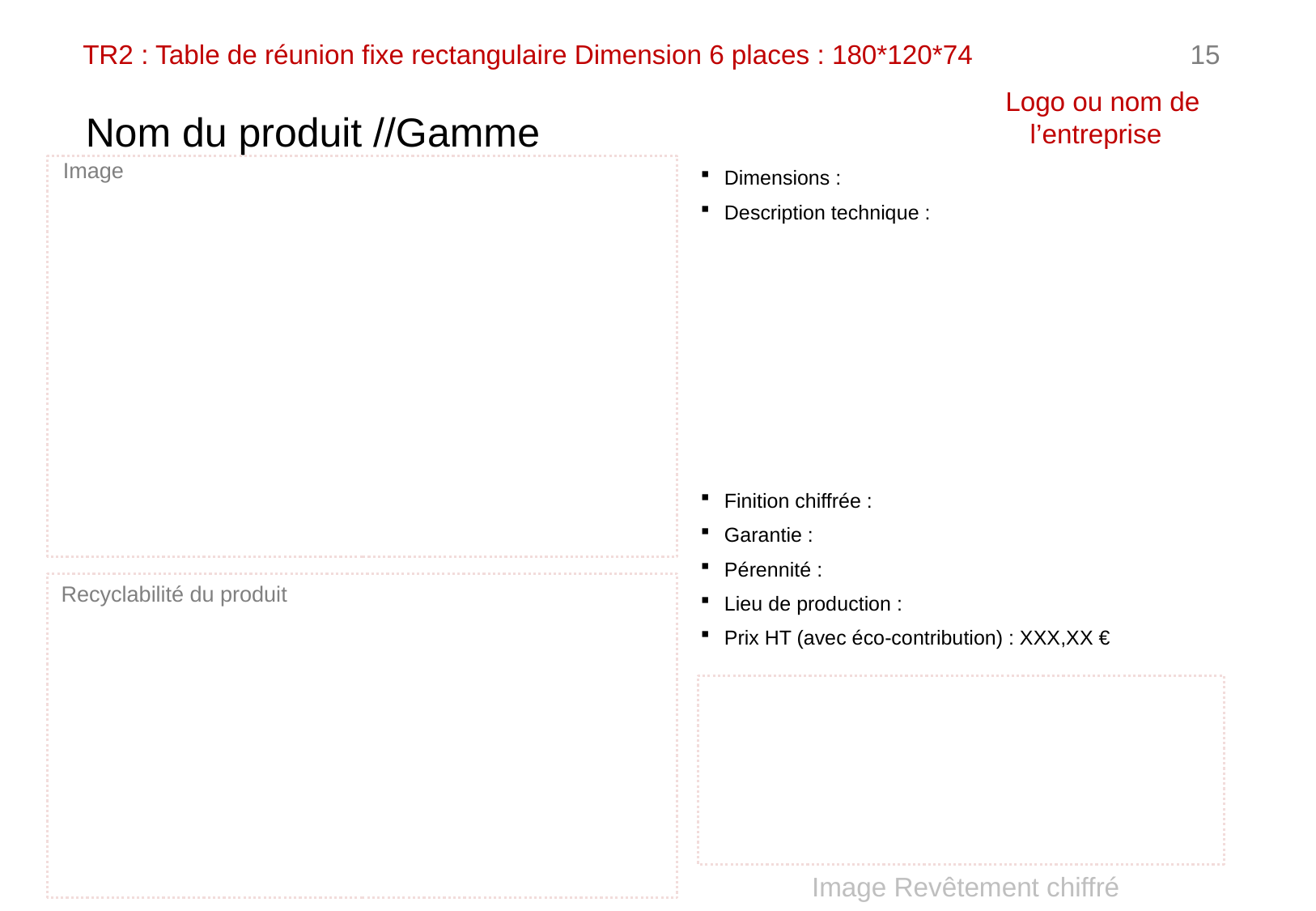

# TR2 : Table de réunion fixe rectangulaire Dimension 6 places : 180*120*74
15
Logo ou nom de l’entreprise
Nom du produit //Gamme
Image

Dimensions :
Description technique :

Finition chiffrée :
Garantie :
Pérennité :
Lieu de production :
Prix HT (avec éco-contribution) : XXX,XX €
Recyclabilité du produit

Image Revêtement chiffré